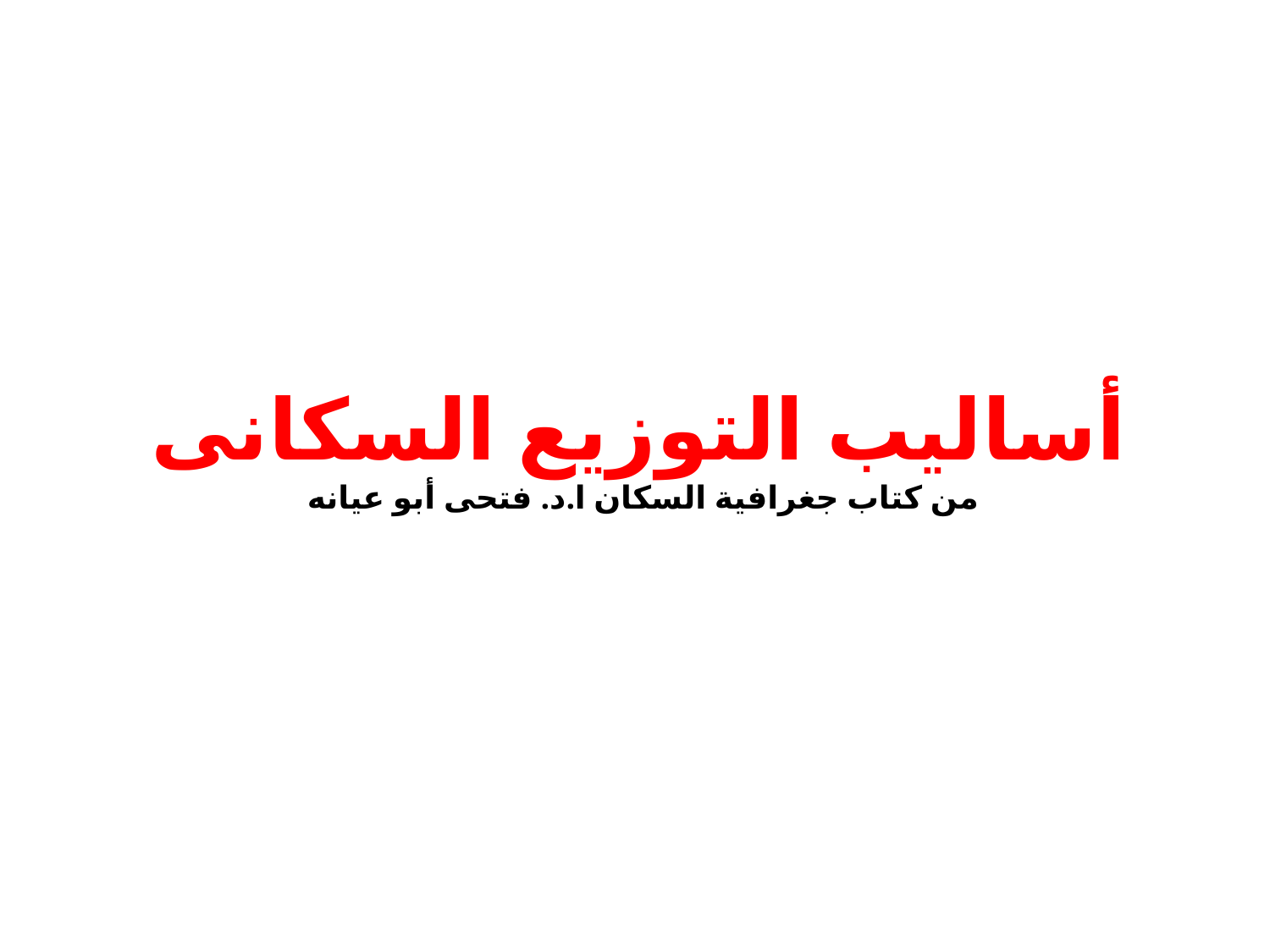

# أساليب التوزيع السكانى من كتاب جغرافية السكان ا.د. فتحى أبو عيانه